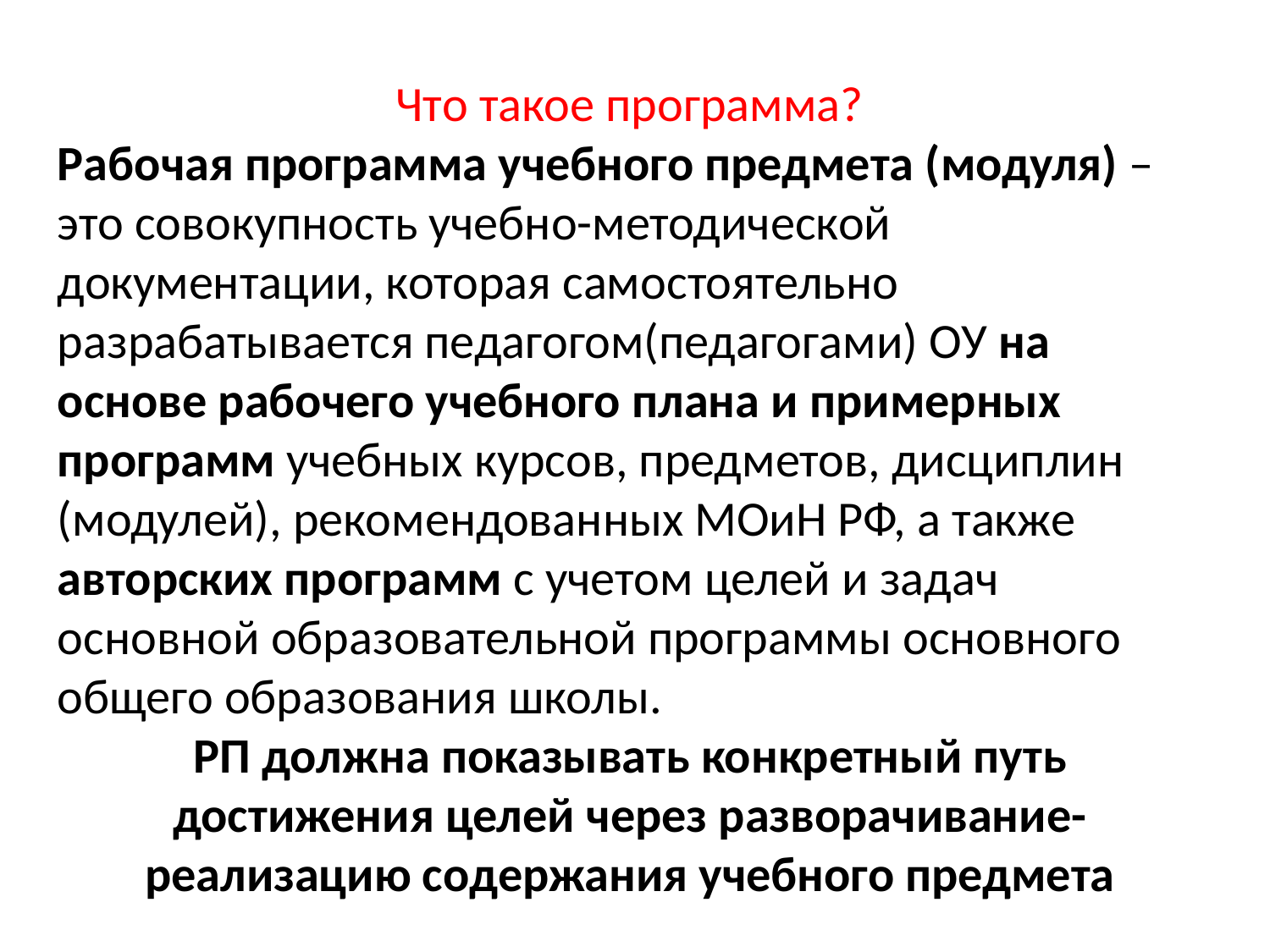

Что такое программа?
Рабочая программа учебного предмета (модуля) –это совокупность учебно-методической документации, которая самостоятельно разрабатывается педагогом(педагогами) ОУ на основе рабочего учебного плана и примерных программ учебных курсов, предметов, дисциплин (модулей), рекомендованных МОиН РФ, а также авторских программ с учетом целей и задач основной образовательной программы основного общего образования школы.
РП должна показывать конкретный путь достижения целей через разворачивание- реализацию содержания учебного предмета